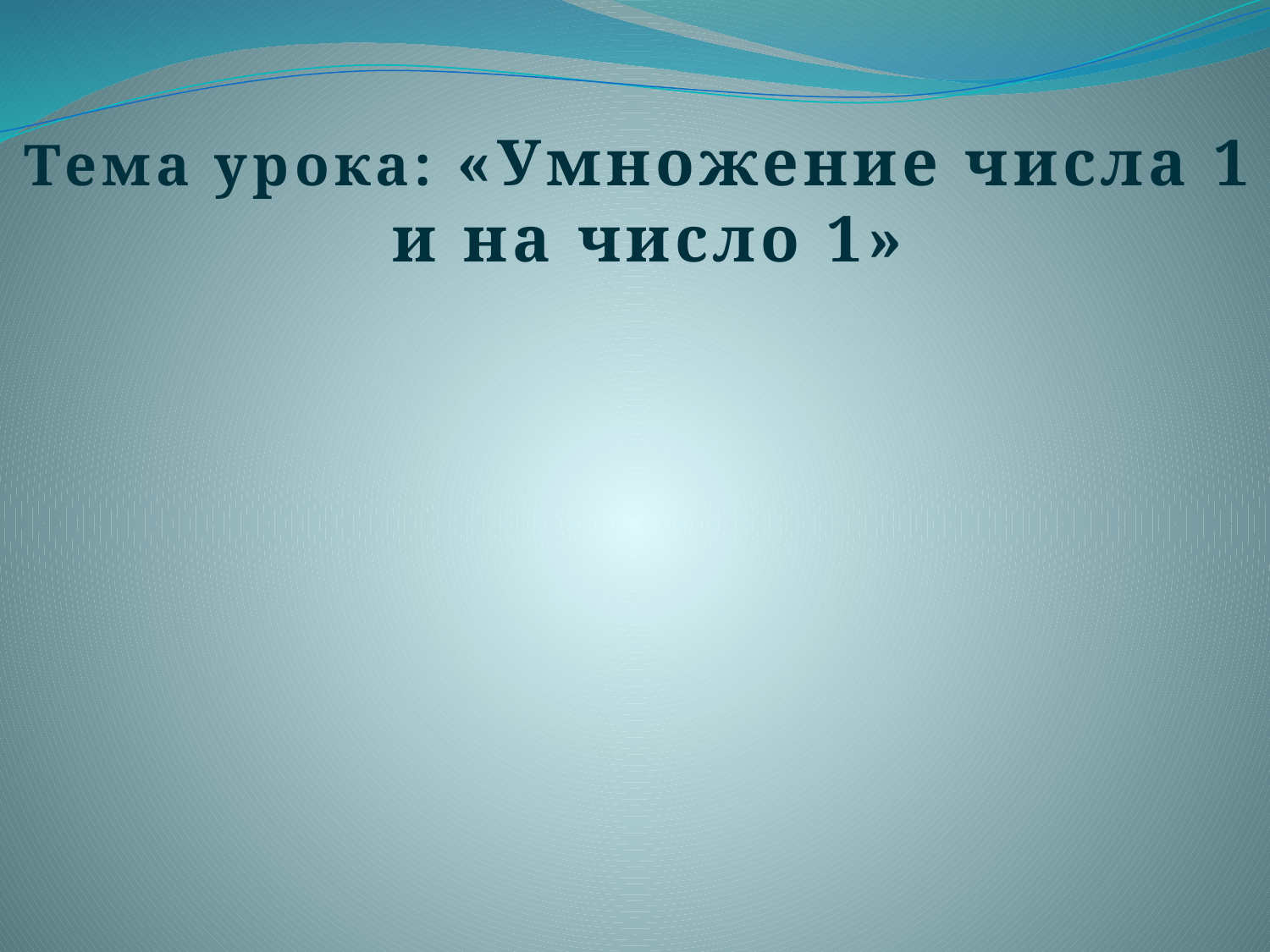

Тема урока: «Умножение числа 1
и на число 1»